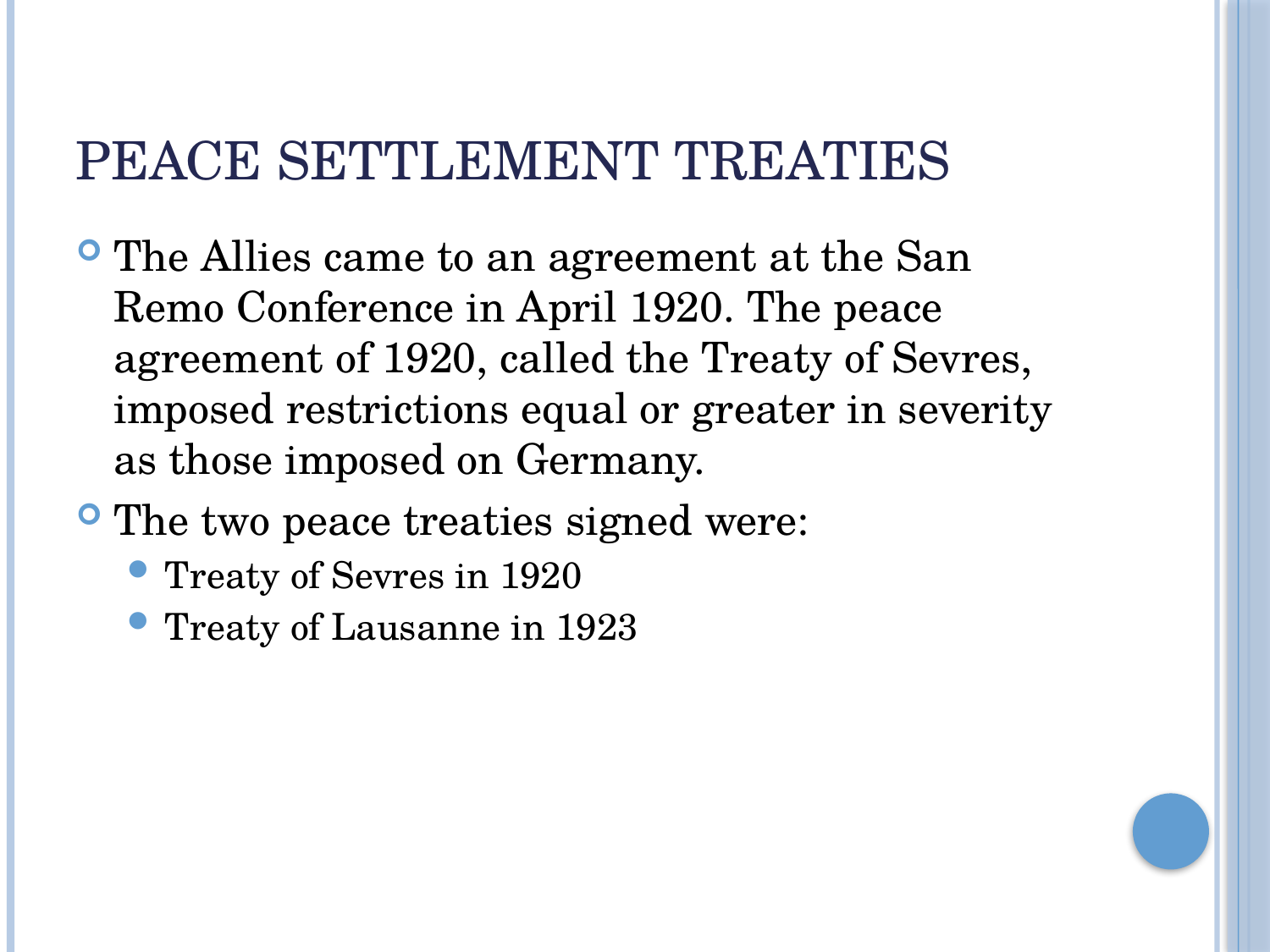

# Peace Settlement Treaties
The Allies came to an agreement at the San Remo Conference in April 1920. The peace agreement of 1920, called the Treaty of Sevres, imposed restrictions equal or greater in severity as those imposed on Germany.
The two peace treaties signed were:
Treaty of Sevres in 1920
Treaty of Lausanne in 1923